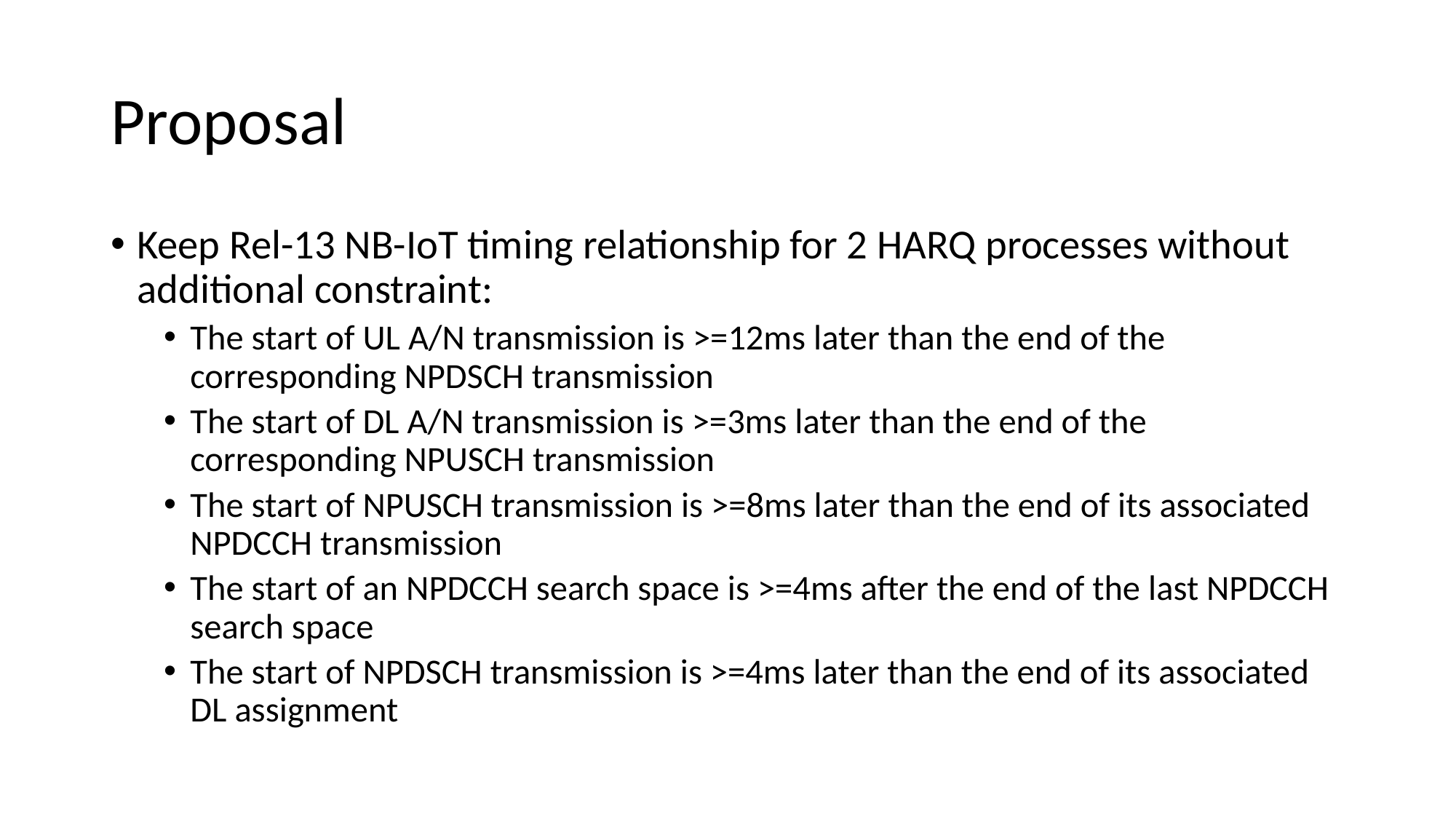

# Proposal
Keep Rel-13 NB-IoT timing relationship for 2 HARQ processes without additional constraint:
The start of UL A/N transmission is >=12ms later than the end of the corresponding NPDSCH transmission
The start of DL A/N transmission is >=3ms later than the end of the corresponding NPUSCH transmission
The start of NPUSCH transmission is >=8ms later than the end of its associated NPDCCH transmission
The start of an NPDCCH search space is >=4ms after the end of the last NPDCCH search space
The start of NPDSCH transmission is >=4ms later than the end of its associated DL assignment